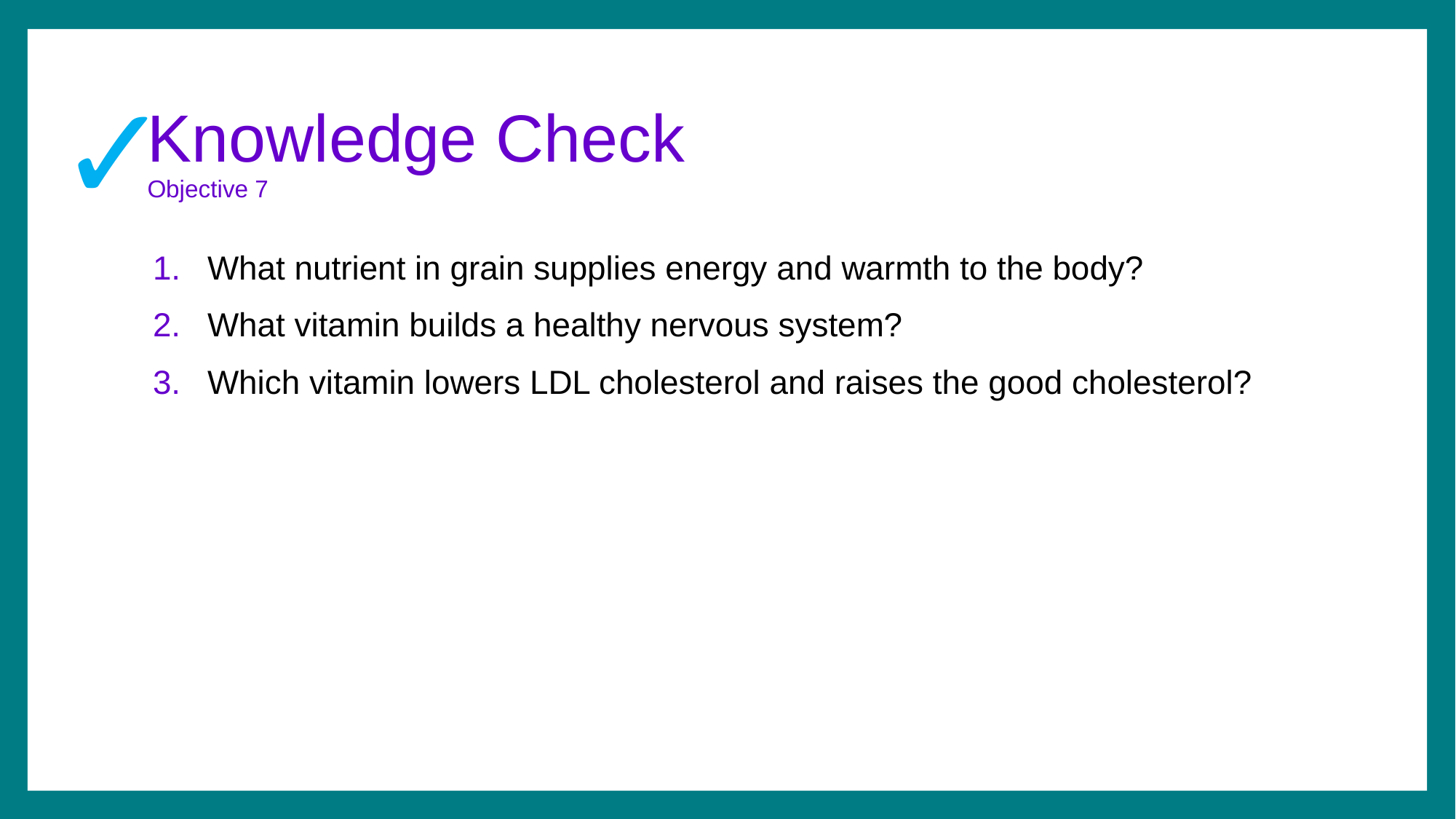

✓
# Knowledge Check Objective 7
What nutrient in grain supplies energy and warmth to the body?
What vitamin builds a healthy nervous system?
Which vitamin lowers LDL cholesterol and raises the good cholesterol?